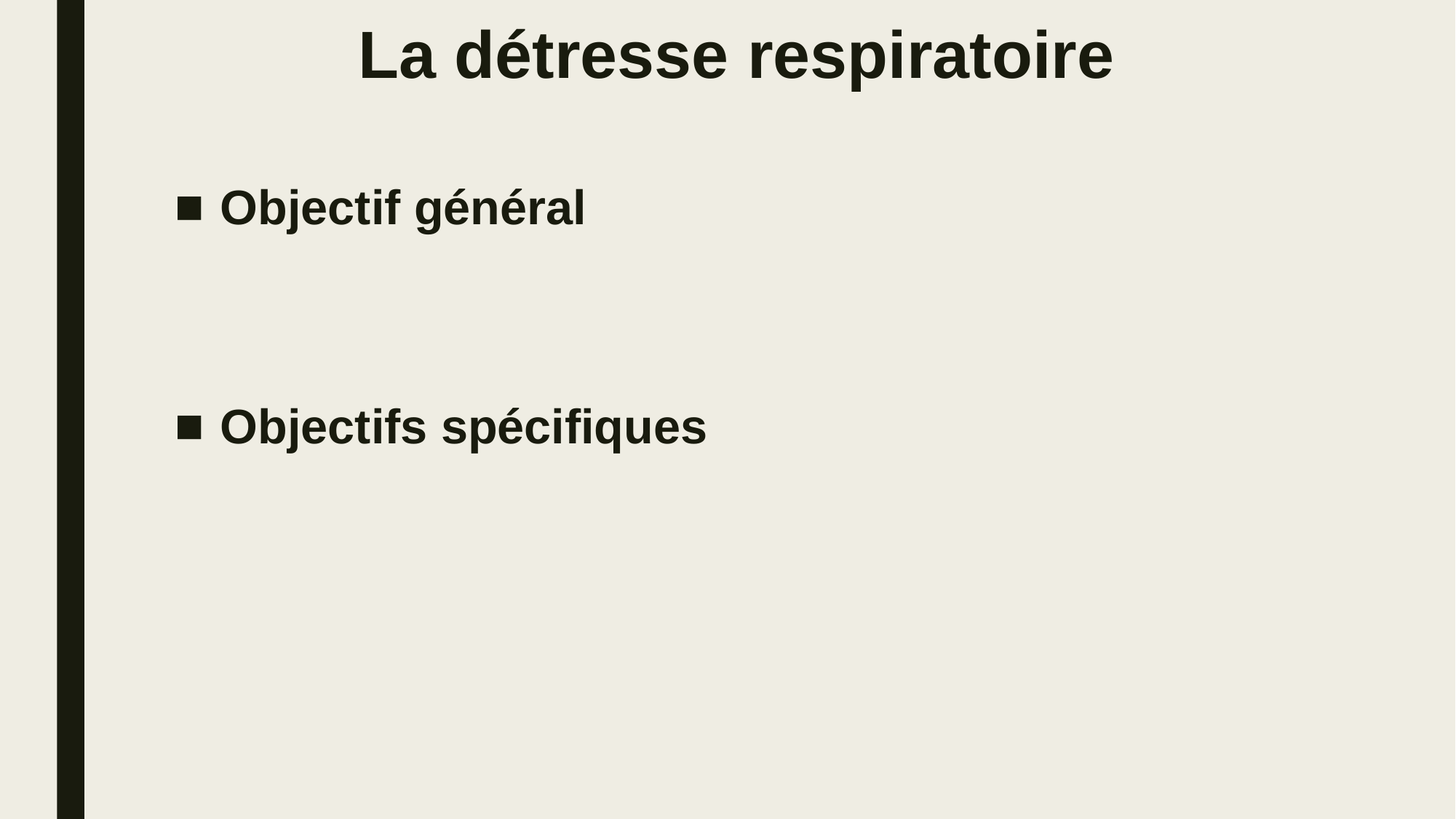

# La détresse respiratoire
Objectif général

Objectifs spécifiques